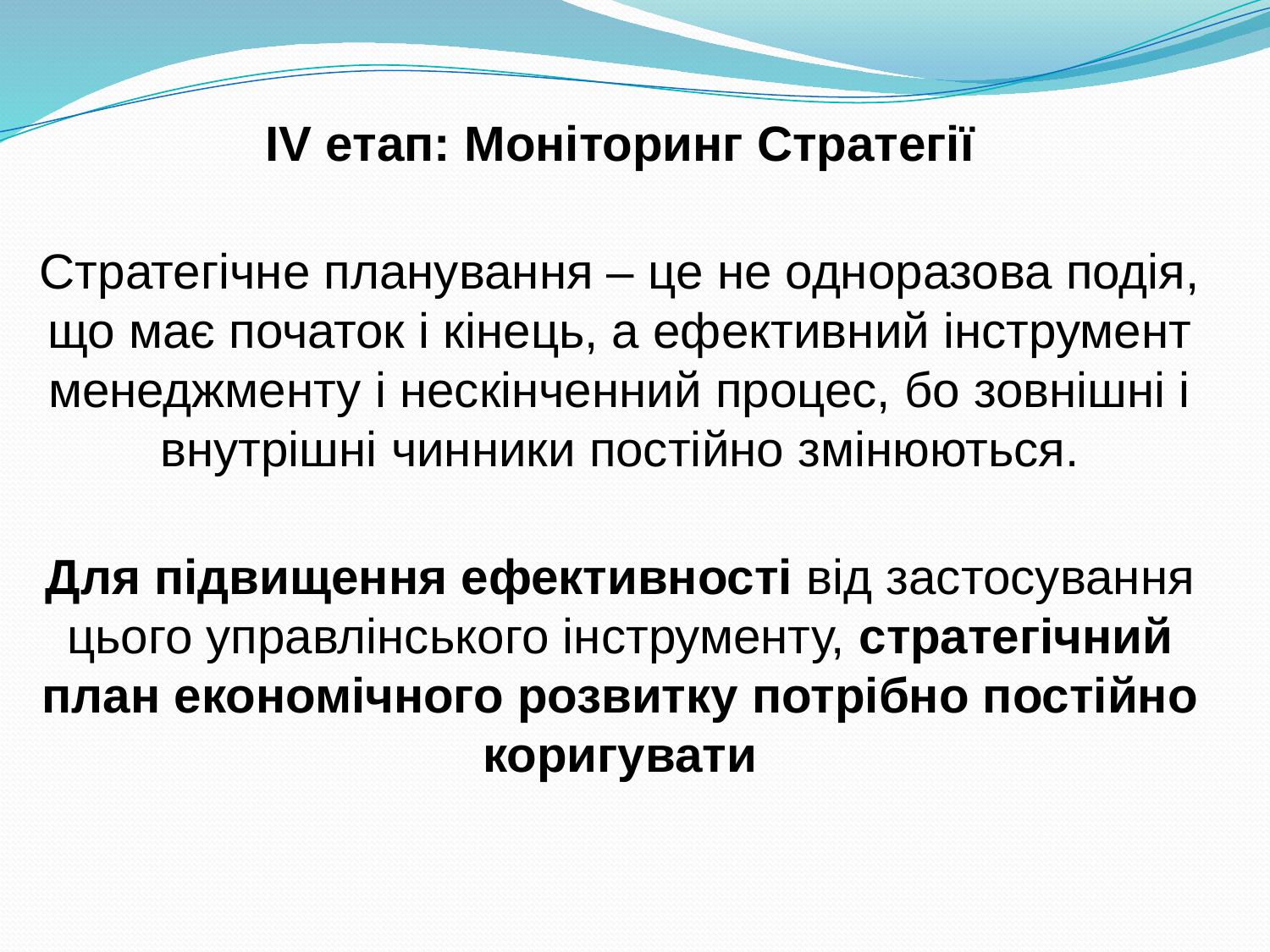

IV етап: Моніторинг Стратегії
Стратегічне планування – це не одноразова подія, що має початок і кінець, а ефективний інструмент менеджменту і нескінченний процес, бо зовнішні і внутрішні чинники постійно змінюються.
Для підвищення ефективності від застосування цього управлінського інструменту, стратегічний план економічного розвитку потрібно постійно
коригувати